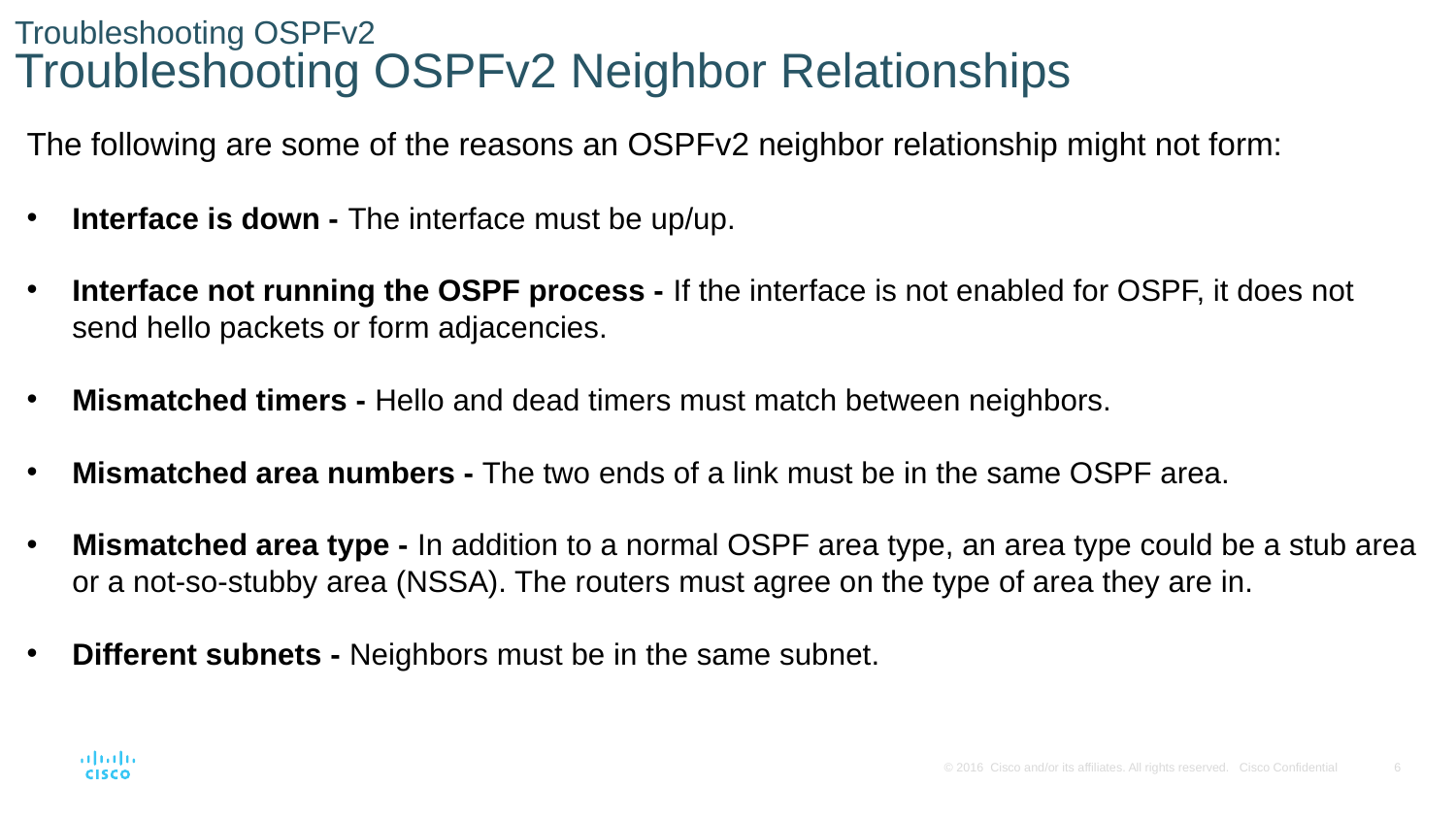

# Troubleshooting OSPFv2 Troubleshooting OSPFv2 Neighbor Relationships
The following are some of the reasons an OSPFv2 neighbor relationship might not form:

Interface is down - The interface must be up/up.

Interface not running the OSPF process - If the interface is not enabled for OSPF, it does not send hello packets or form adjacencies.

Mismatched timers - Hello and dead timers must match between neighbors.

Mismatched area numbers - The two ends of a link must be in the same OSPF area.

Mismatched area type - In addition to a normal OSPF area type, an area type could be a stub area or a not-so-stubby area (NSSA). The routers must agree on the type of area they are in.

Different subnets - Neighbors must be in the same subnet.